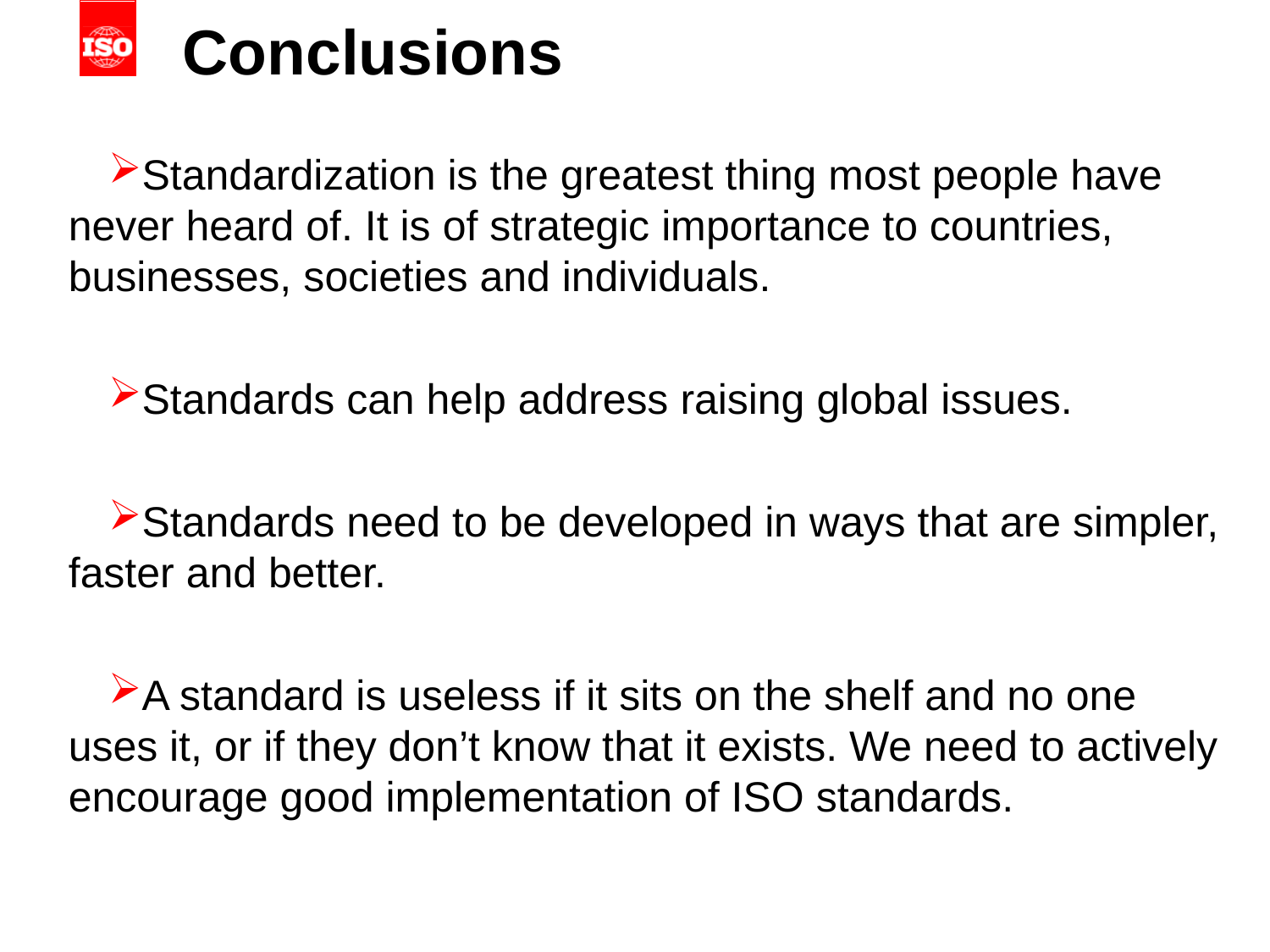

# Conclusions
Standardization is the greatest thing most people have never heard of. It is of strategic importance to countries, businesses, societies and individuals.

Standards can help address raising global issues.

Standards need to be developed in ways that are simpler, faster and better.

A standard is useless if it sits on the shelf and no one uses it, or if they don’t know that it exists. We need to actively encourage good implementation of ISO standards.